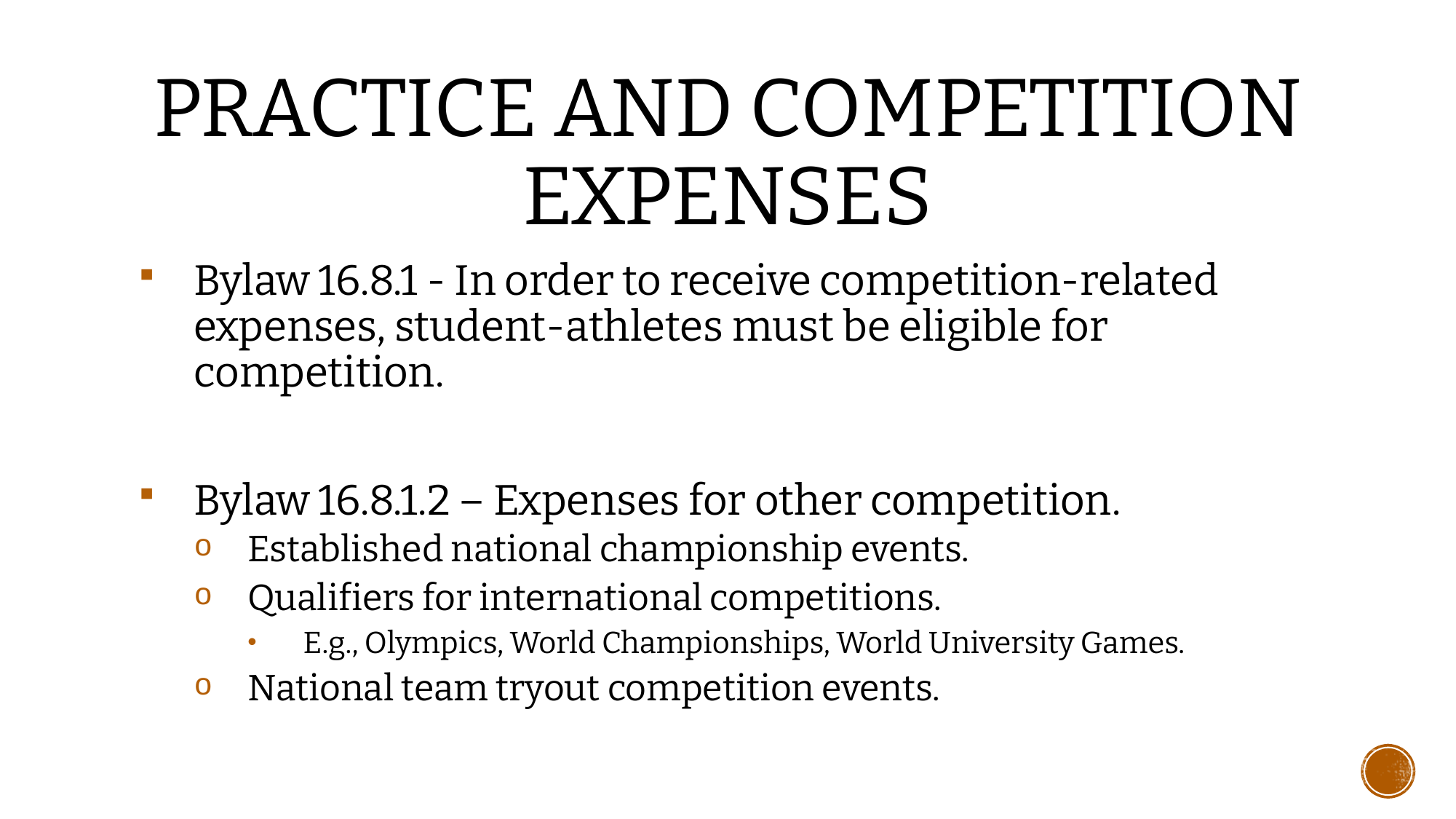

# Practice and competition Expenses
Bylaw 16.8.1 - In order to receive competition-related expenses, student-athletes must be eligible for competition.

Bylaw 16.8.1.2 – Expenses for other competition.
Established national championship events.
Qualifiers for international competitions.
E.g., Olympics, World Championships, World University Games.
National team tryout competition events.